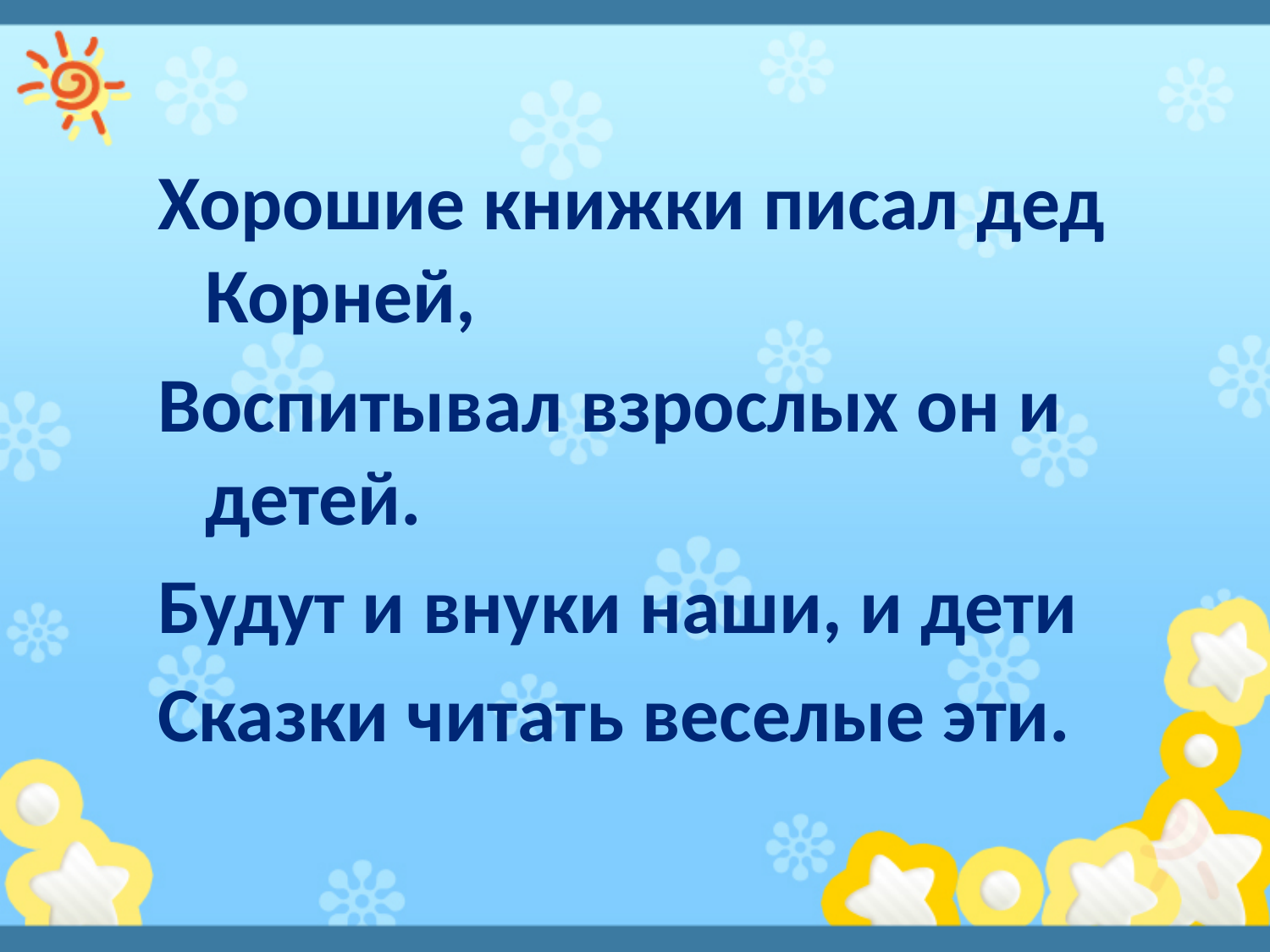

Хорошие книжки писал дед Корней,
Воспитывал взрослых он и детей.
Будут и внуки наши, и дети
Сказки читать веселые эти.